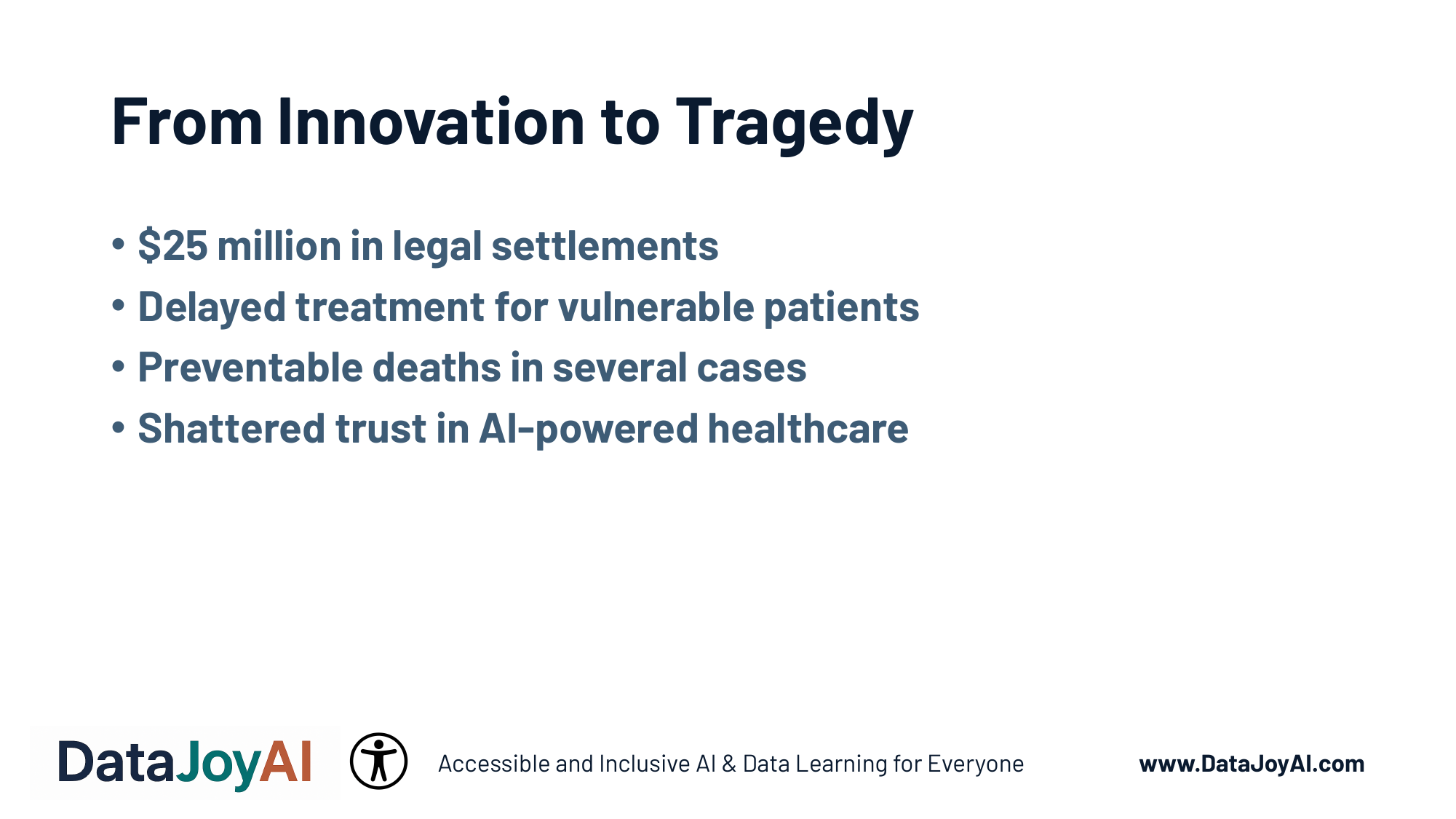

# From Innovation to Tragedy
$25 million in legal settlements
Delayed treatment for vulnerable patients
Preventable deaths in several cases
Shattered trust in AI-powered healthcare